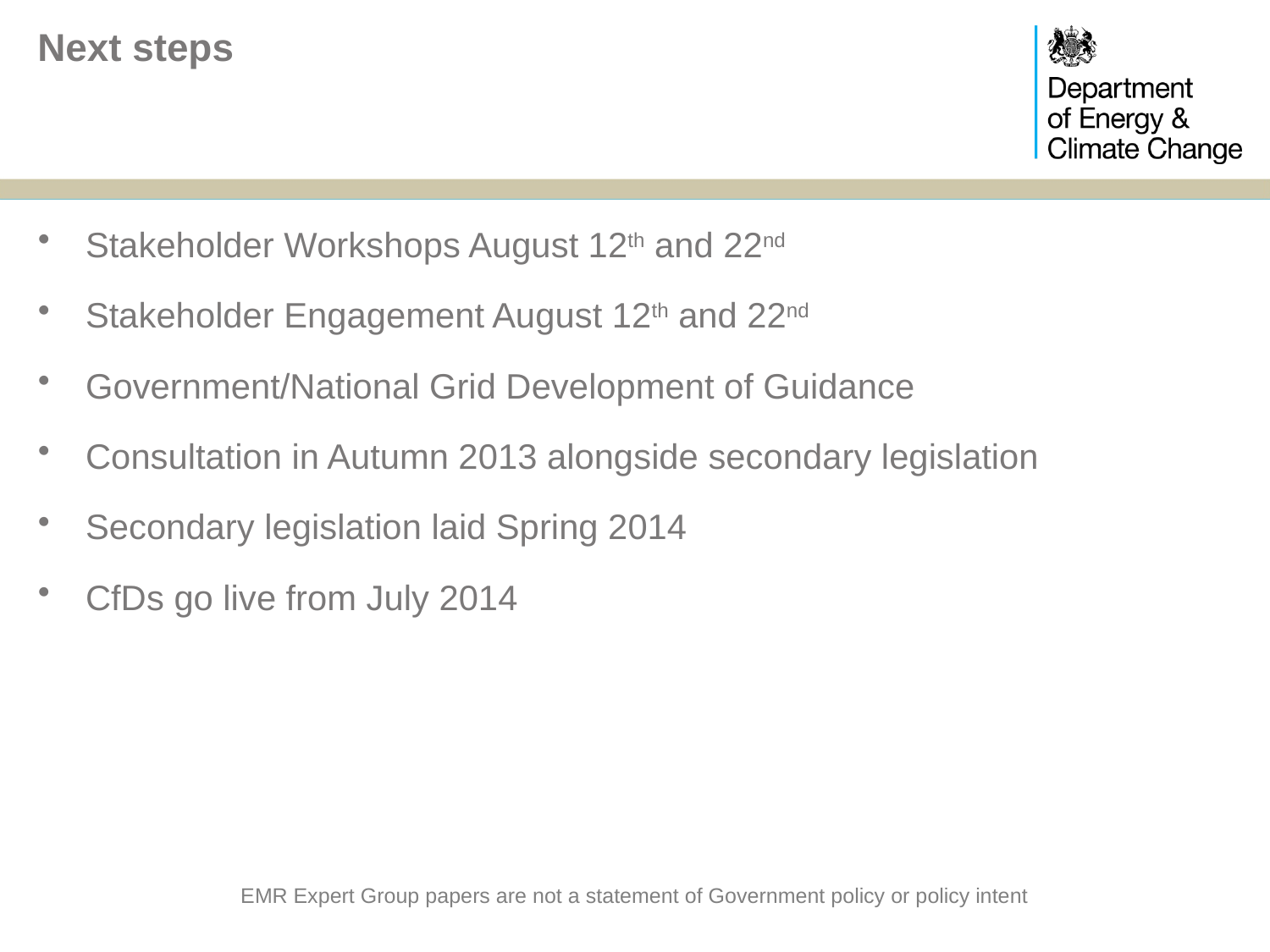

# Next steps
Stakeholder Workshops August 12th and 22nd
Stakeholder Engagement August 12th and 22nd
Government/National Grid Development of Guidance
Consultation in Autumn 2013 alongside secondary legislation
Secondary legislation laid Spring 2014
CfDs go live from July 2014
EMR Expert Group papers are not a statement of Government policy or policy intent